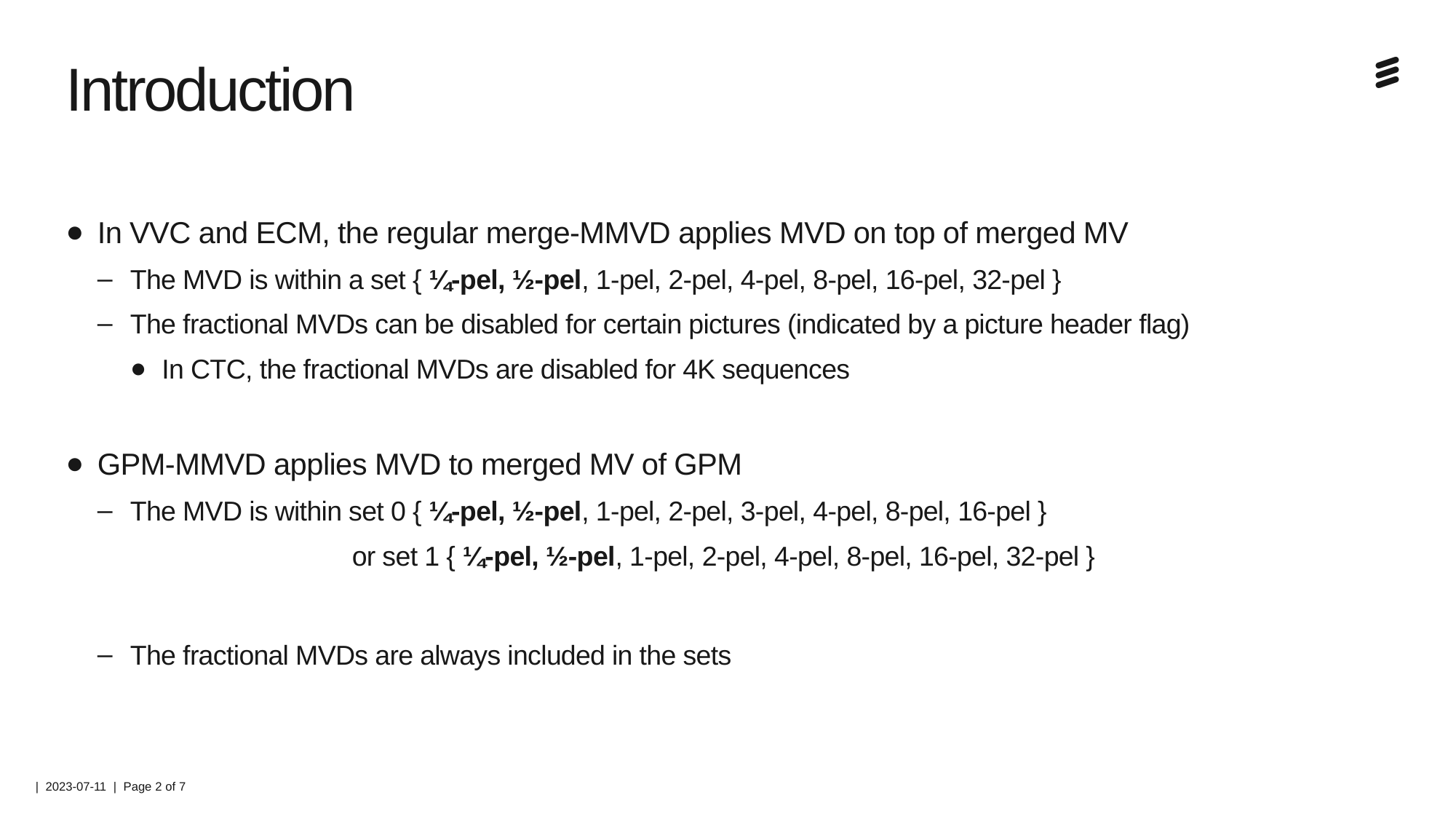

# Introduction
In VVC and ECM, the regular merge-MMVD applies MVD on top of merged MV
The MVD is within a set { ¼-pel, ½-pel, 1-pel, 2-pel, 4-pel, 8-pel, 16-pel, 32-pel }
The fractional MVDs can be disabled for certain pictures (indicated by a picture header flag)
In CTC, the fractional MVDs are disabled for 4K sequences

GPM-MMVD applies MVD to merged MV of GPM
The MVD is within set 0 { ¼-pel, ½-pel, 1-pel, 2-pel, 3-pel, 4-pel, 8-pel, 16-pel }
		     or set 1 { ¼-pel, ½-pel, 1-pel, 2-pel, 4-pel, 8-pel, 16-pel, 32-pel }

The fractional MVDs are always included in the sets